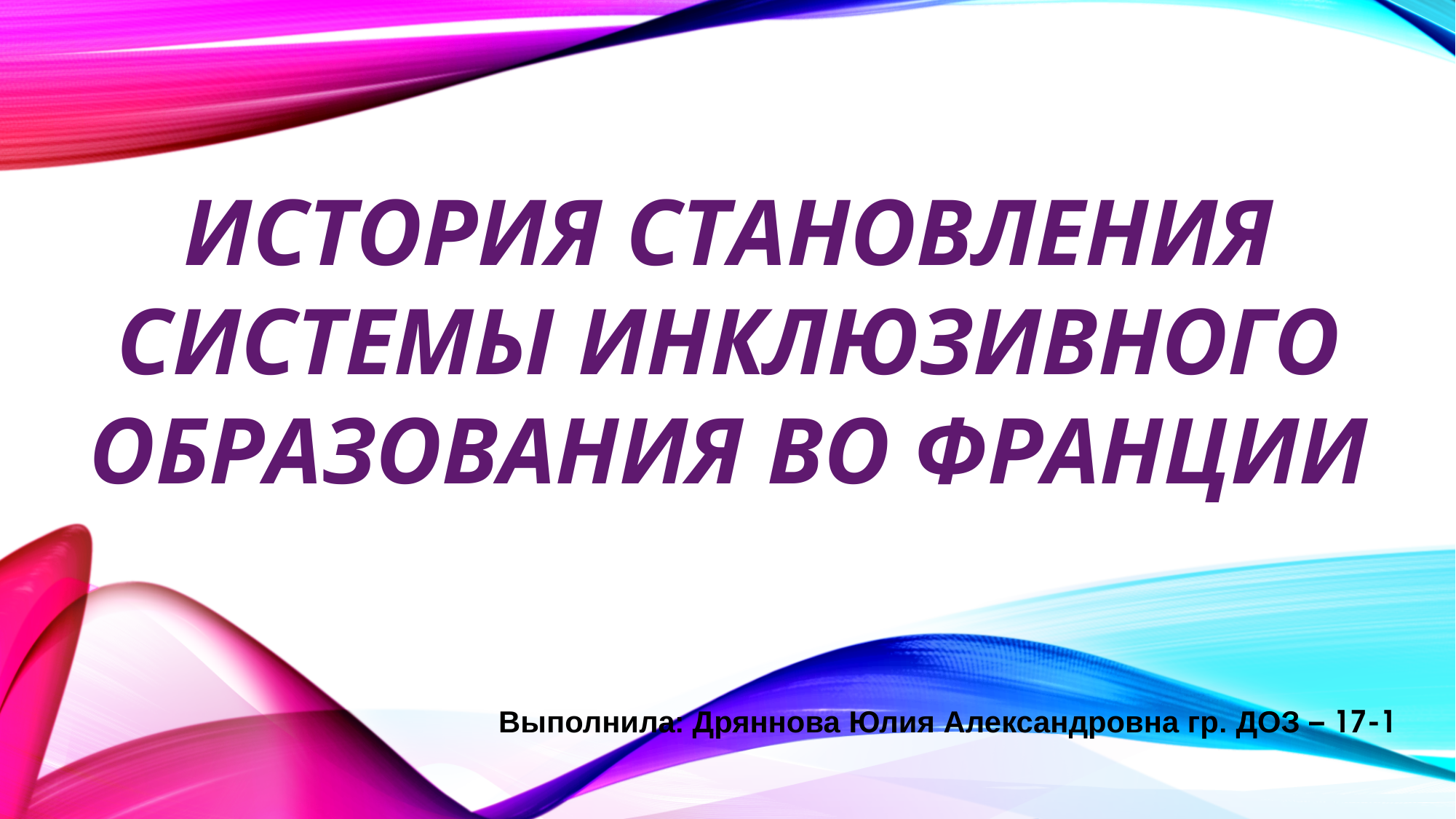

# История становления системы инклюзивного образования во Франции
Выполнила: Дряннова Юлия Александровна гр. ДОЗ – 17-1